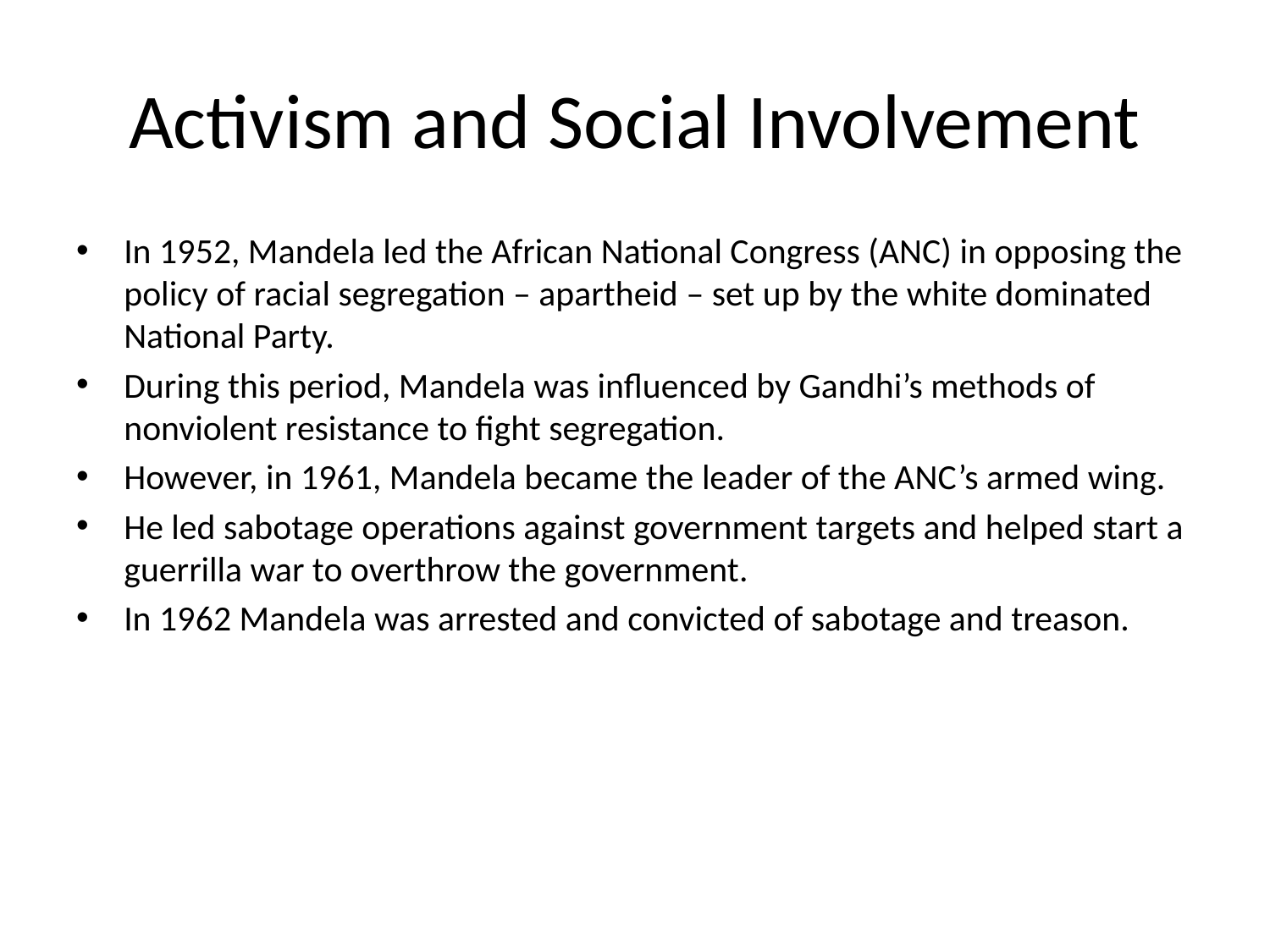

# Activism and Social Involvement
In 1952, Mandela led the African National Congress (ANC) in opposing the policy of racial segregation – apartheid – set up by the white dominated National Party.
During this period, Mandela was influenced by Gandhi’s methods of nonviolent resistance to fight segregation.
However, in 1961, Mandela became the leader of the ANC’s armed wing.
He led sabotage operations against government targets and helped start a guerrilla war to overthrow the government.
In 1962 Mandela was arrested and convicted of sabotage and treason.